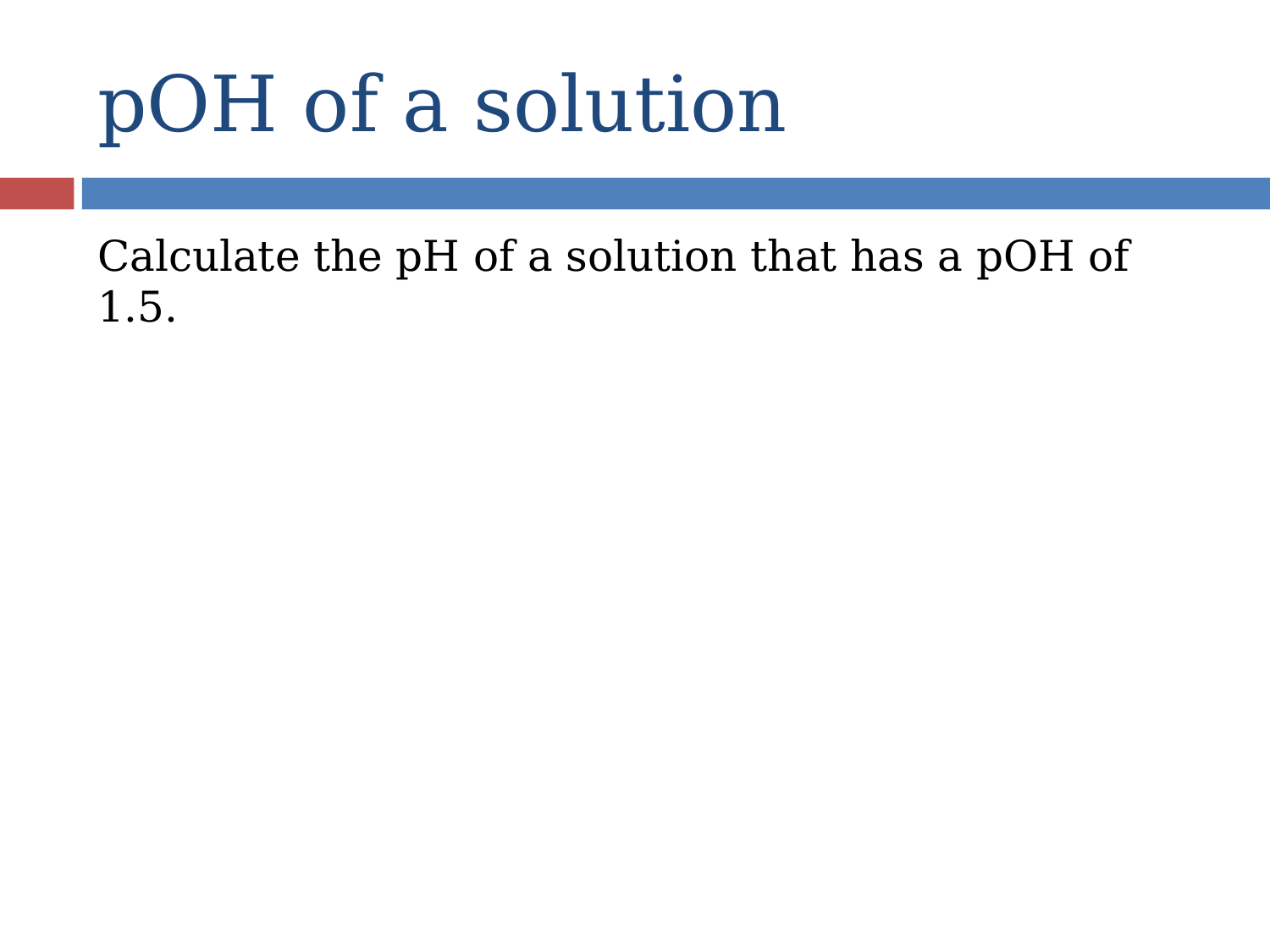

# pOH of a solution
Calculate the pH of a solution that has a pOH of 1.5.